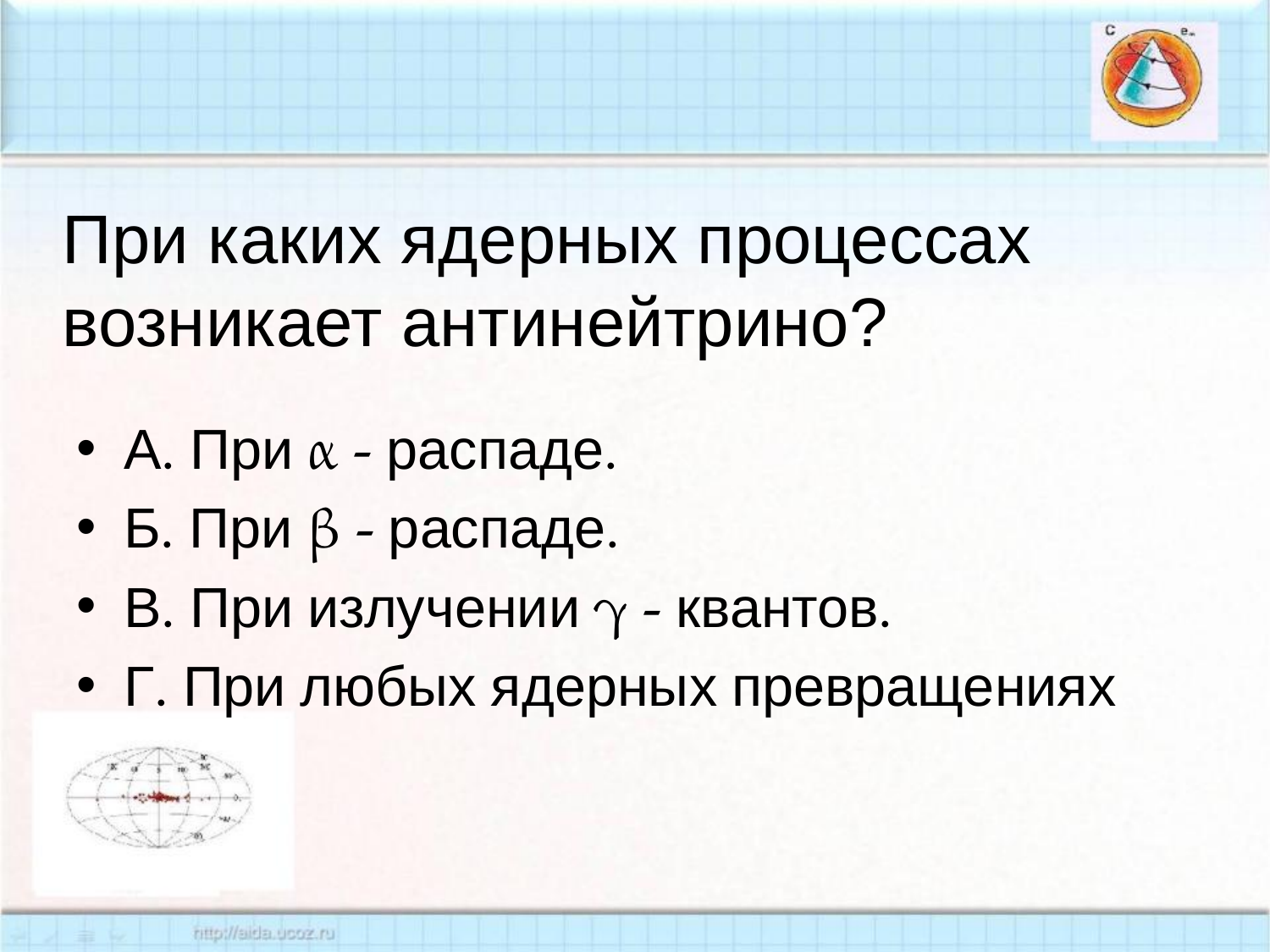

# При каких ядерных процессах возникает антинейтрино?
А. При α - распаде.
Б. При β - распаде.
В. При излучении γ - квантов.
Г. При любых ядерных превращениях